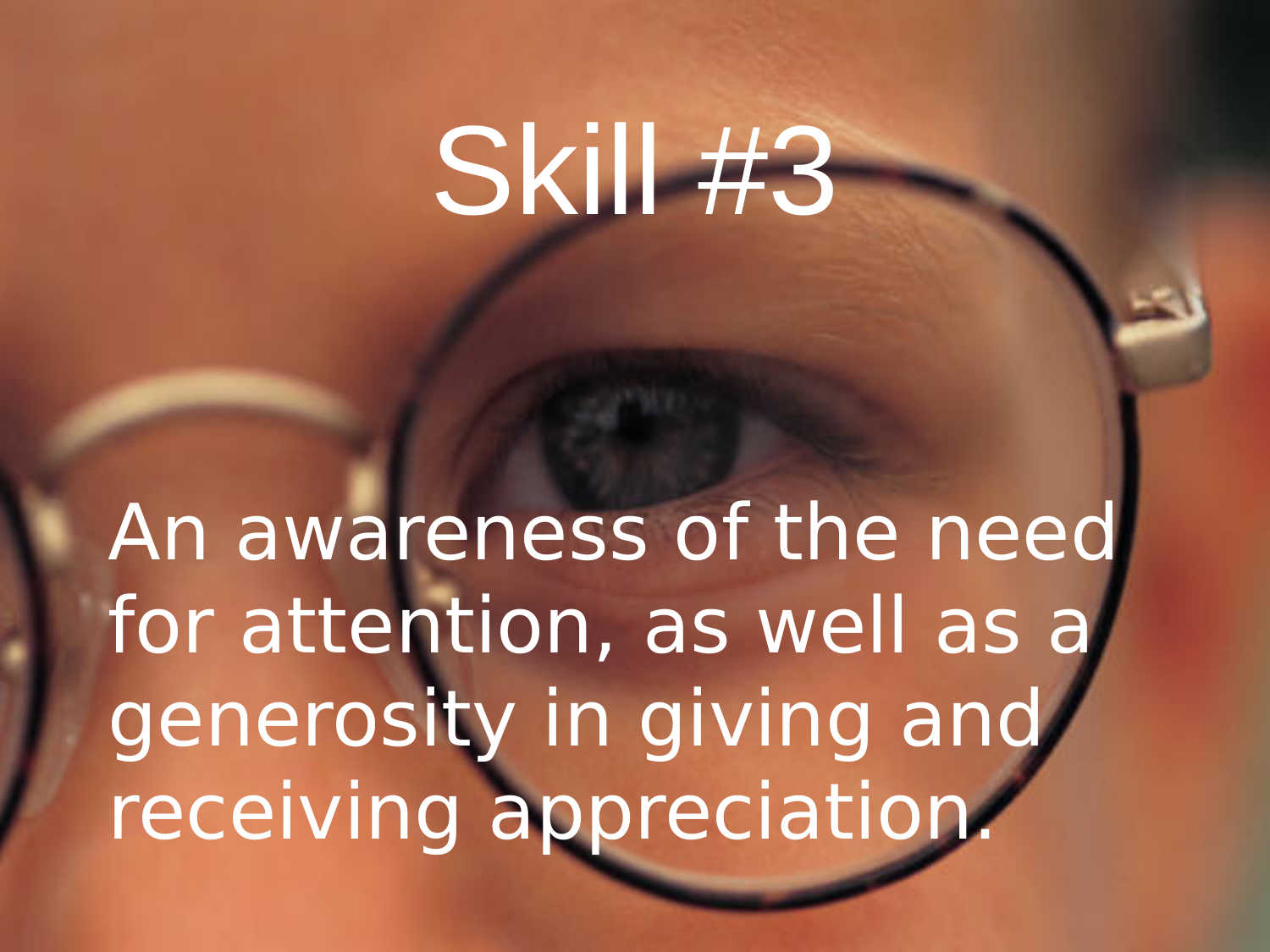

# Skill #3
An awareness of the need for attention, as well as a generosity in giving and receiving appreciation.